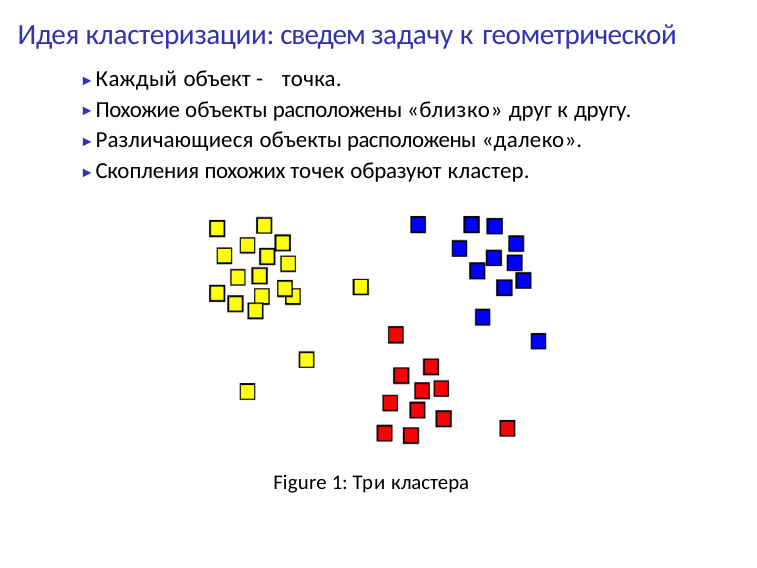

# Идея кластеризации: сведем задачу к геометрической
► Каждый объект - точка.
► Похожие объекты расположены «близко» друг к другу.
► Различающиеся объекты расположены «далеко».
► Скопления похожих точек образуют кластер.

Figure 1: Три кластера